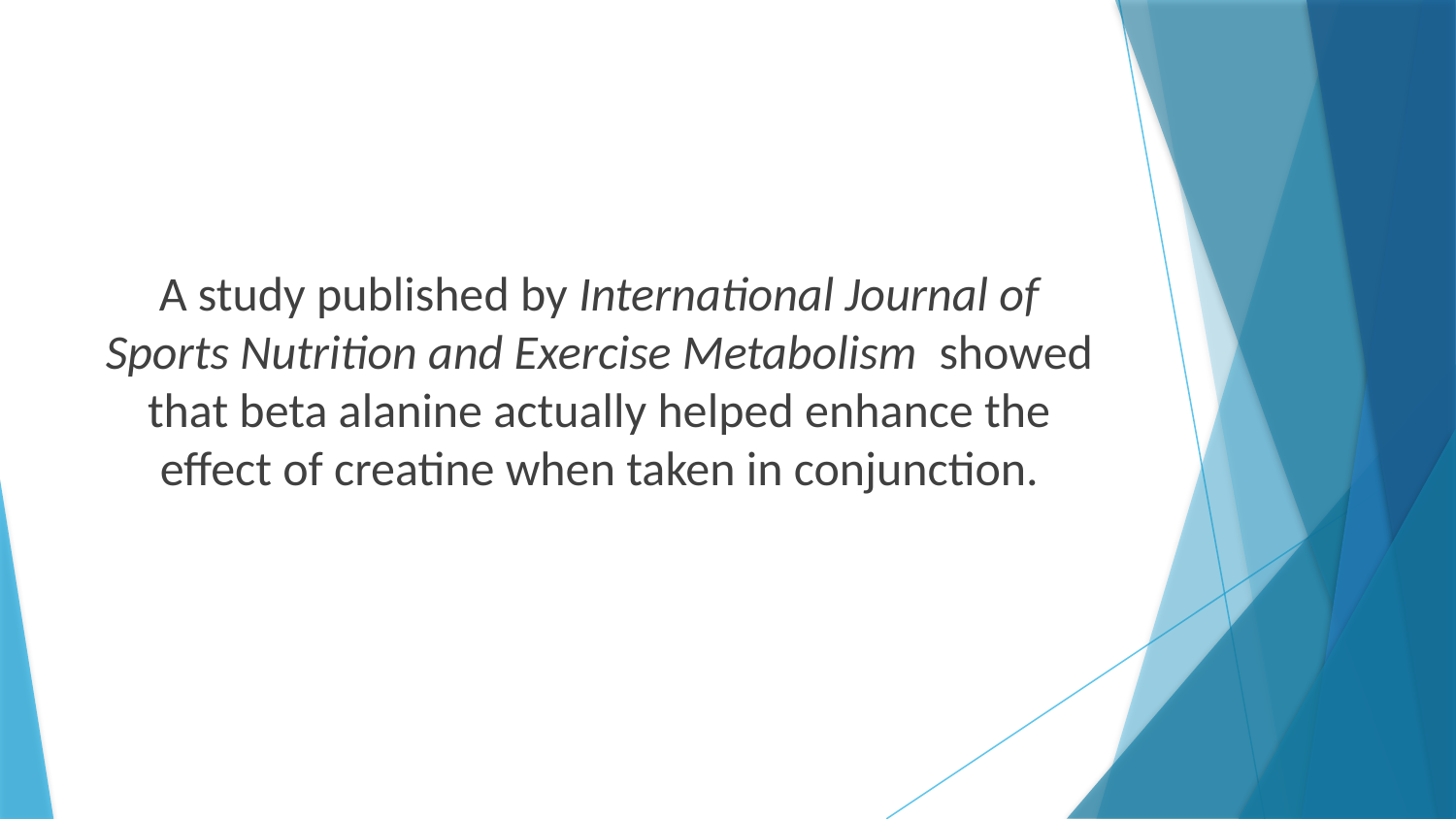

A study published by International Journal of Sports Nutrition and Exercise Metabolism  showed that beta alanine actually helped enhance the effect of creatine when taken in conjunction.